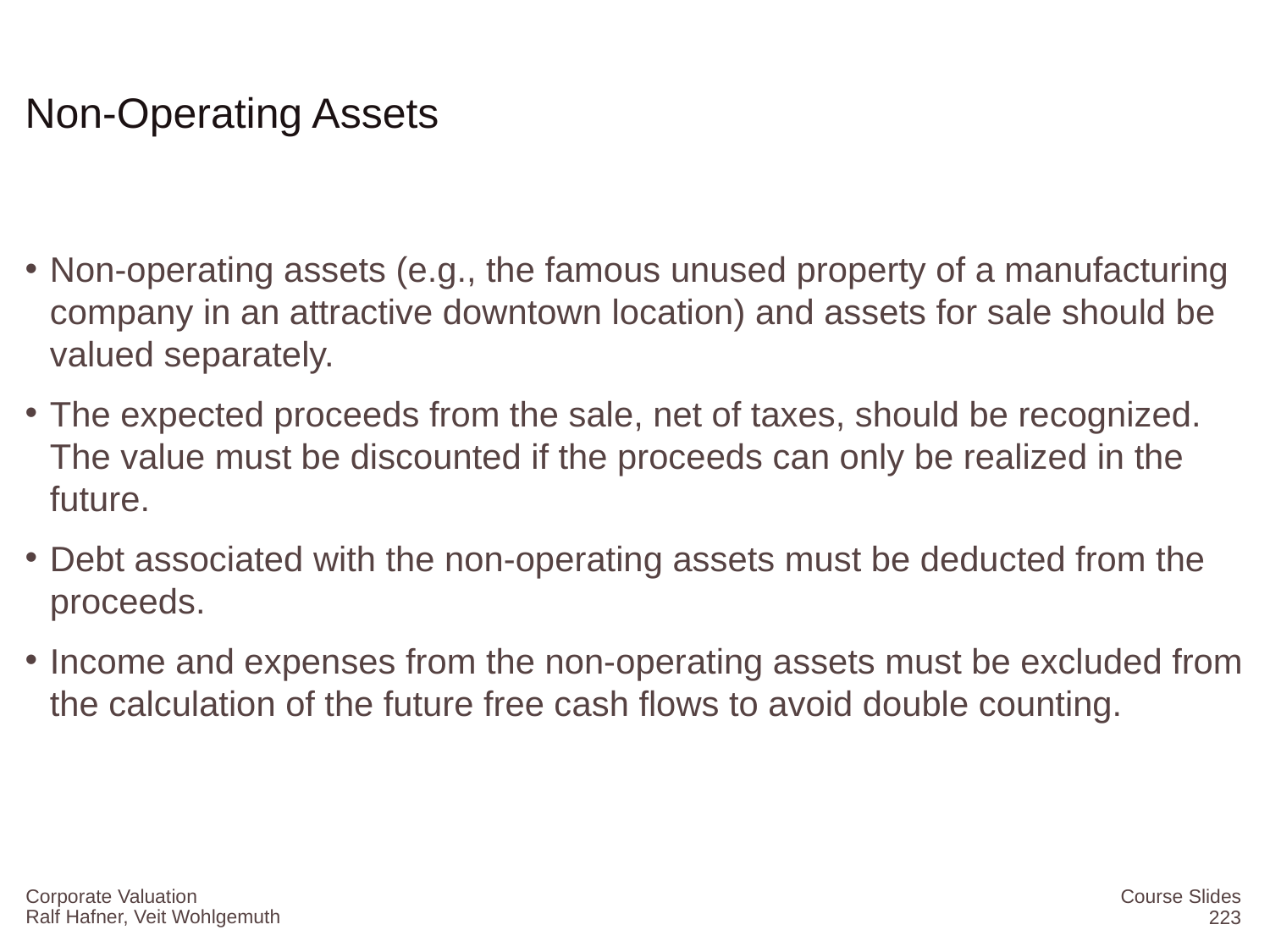

# Non-Operating Assets
Non-operating assets (e.g., the famous unused property of a manufacturing company in an attractive downtown location) and assets for sale should be valued separately.
The expected proceeds from the sale, net of taxes, should be recognized. The value must be discounted if the proceeds can only be realized in the future.
Debt associated with the non-operating assets must be deducted from the proceeds.
Income and expenses from the non-operating assets must be excluded from the calculation of the future free cash flows to avoid double counting.

Corporate Valuation
Course Slides
223